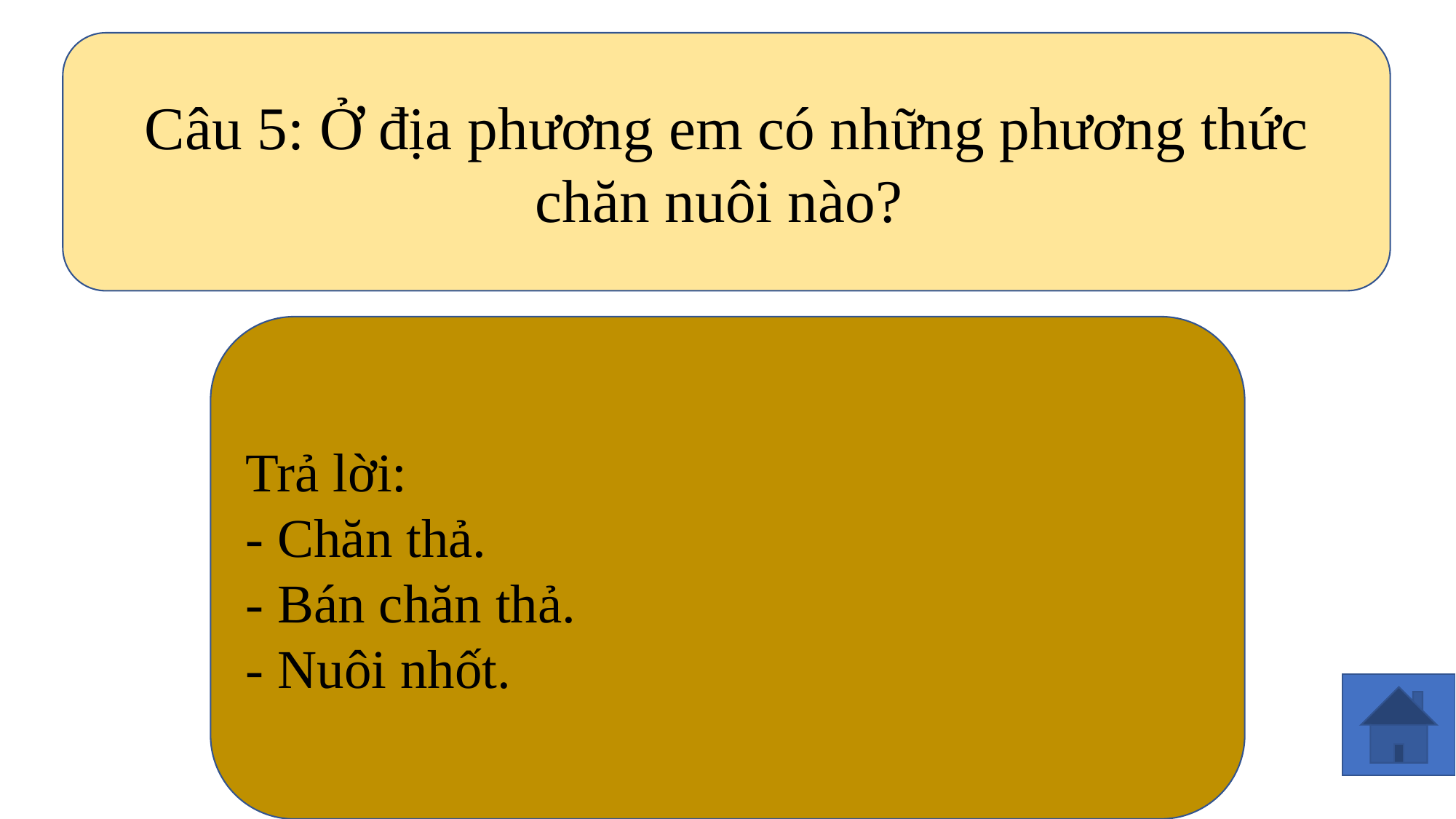

Câu 5: Ở địa phương em có những phương thức chăn nuôi nào?
#

Trả lời:
- Chăn thả.
- Bán chăn thả.
- Nuôi nhốt.